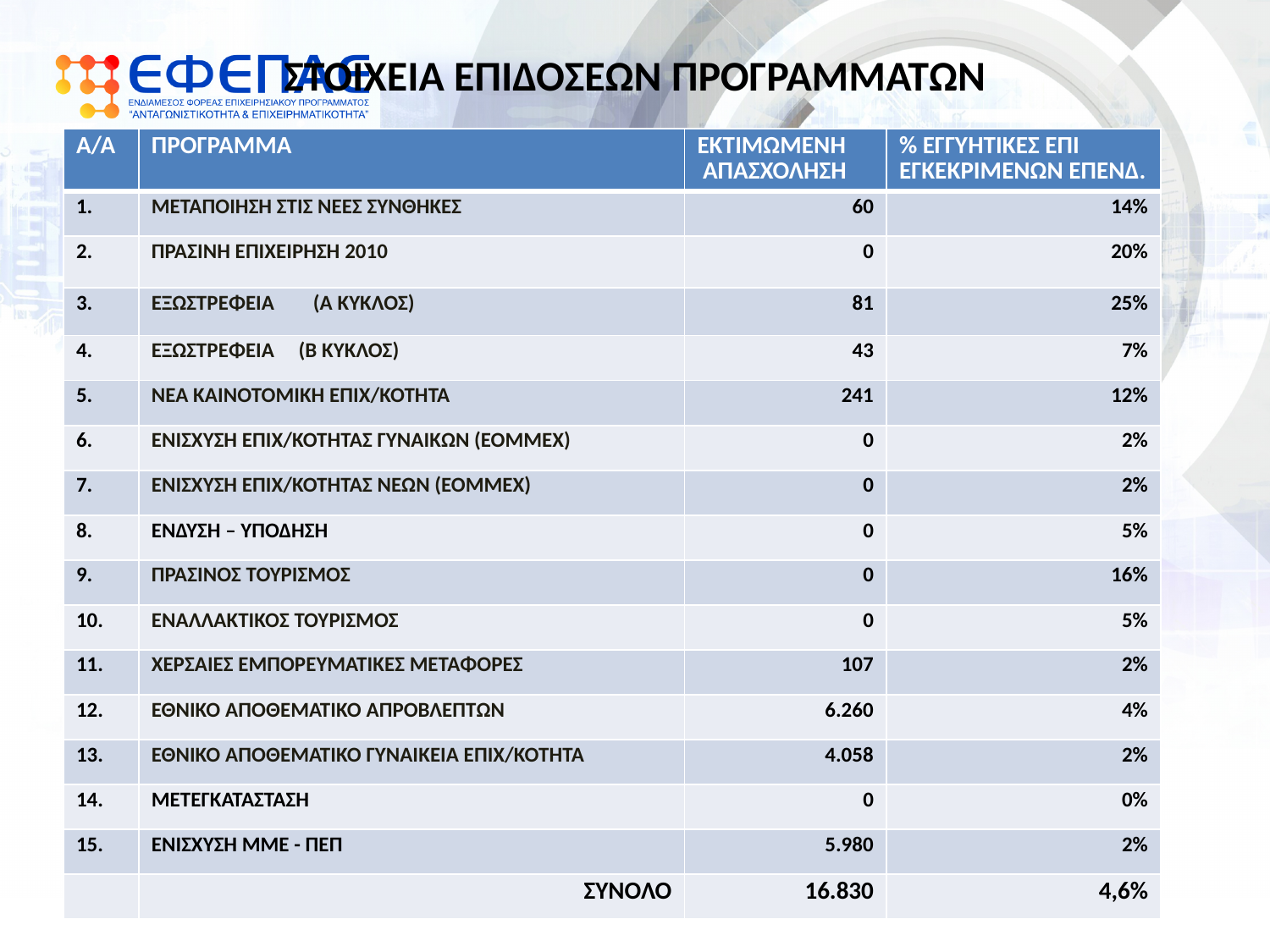

# ΣΤΟΙΧΕΙΑ ΕΠΙΔΟΣΕΩΝ ΠΡΟΓΡΑΜΜΑΤΩΝ
| Α/Α | ΠΡΟΓΡΑΜΜΑ | ΕΚΤΙΜΩΜΕΝΗ ΑΠΑΣΧΟΛΗΣΗ | % ΕΓΓΥΗΤΙΚΕΣ ΕΠΙ ΕΓΚΕΚΡΙΜΕΝΩΝ ΕΠΕΝΔ. |
| --- | --- | --- | --- |
| 1. | ΜΕΤΑΠΟΙΗΣΗ ΣΤΙΣ ΝΕΕΣ ΣΥΝΘΗΚΕΣ | 60 | 14% |
| 2. | ΠΡΑΣΙΝΗ ΕΠΙΧΕΙΡΗΣΗ 2010 | 0 | 20% |
| 3. | ΕΞΩΣΤΡΕΦΕΙΑ (Α ΚΥΚΛΟΣ) | 81 | 25% |
| 4. | ΕΞΩΣΤΡΕΦΕΙΑ (Β ΚΥΚΛΟΣ) | 43 | 7% |
| 5. | ΝΕΑ ΚΑΙΝΟΤΟΜΙΚΗ ΕΠΙΧ/ΚΟΤΗΤΑ | 241 | 12% |
| 6. | ΕΝΙΣΧΥΣΗ ΕΠΙΧ/ΚΟΤΗΤΑΣ ΓΥΝΑΙΚΩΝ (ΕΟΜΜΕΧ) | 0 | 2% |
| 7. | ΕΝΙΣΧΥΣΗ ΕΠΙΧ/ΚΟΤΗΤΑΣ ΝΕΩΝ (ΕΟΜΜΕΧ) | 0 | 2% |
| 8. | ΕΝΔΥΣΗ – ΥΠΟΔΗΣΗ | 0 | 5% |
| 9. | ΠΡΑΣΙΝΟΣ ΤΟΥΡΙΣΜΟΣ | 0 | 16% |
| 10. | ΕΝΑΛΛΑΚΤΙΚΟΣ ΤΟΥΡΙΣΜΟΣ | 0 | 5% |
| 11. | ΧΕΡΣΑΙΕΣ ΕΜΠΟΡΕΥΜΑΤΙΚΕΣ ΜΕΤΑΦΟΡΕΣ | 107 | 2% |
| 12. | ΕΘΝΙΚΟ ΑΠΟΘΕΜΑΤΙΚΟ ΑΠΡΟΒΛΕΠΤΩΝ | 6.260 | 4% |
| 13. | ΕΘΝΙΚΟ ΑΠΟΘΕΜΑΤΙΚΟ ΓΥΝΑΙΚΕΙΑ ΕΠΙΧ/ΚΟΤΗΤΑ | 4.058 | 2% |
| 14. | ΜΕΤΕΓΚΑΤΑΣΤΑΣΗ | 0 | 0% |
| 15. | ΕΝΙΣΧΥΣΗ ΜΜΕ - ΠΕΠ | 5.980 | 2% |
|  | ΣΥΝΟΛΟ | 16.830 | 4,6% |